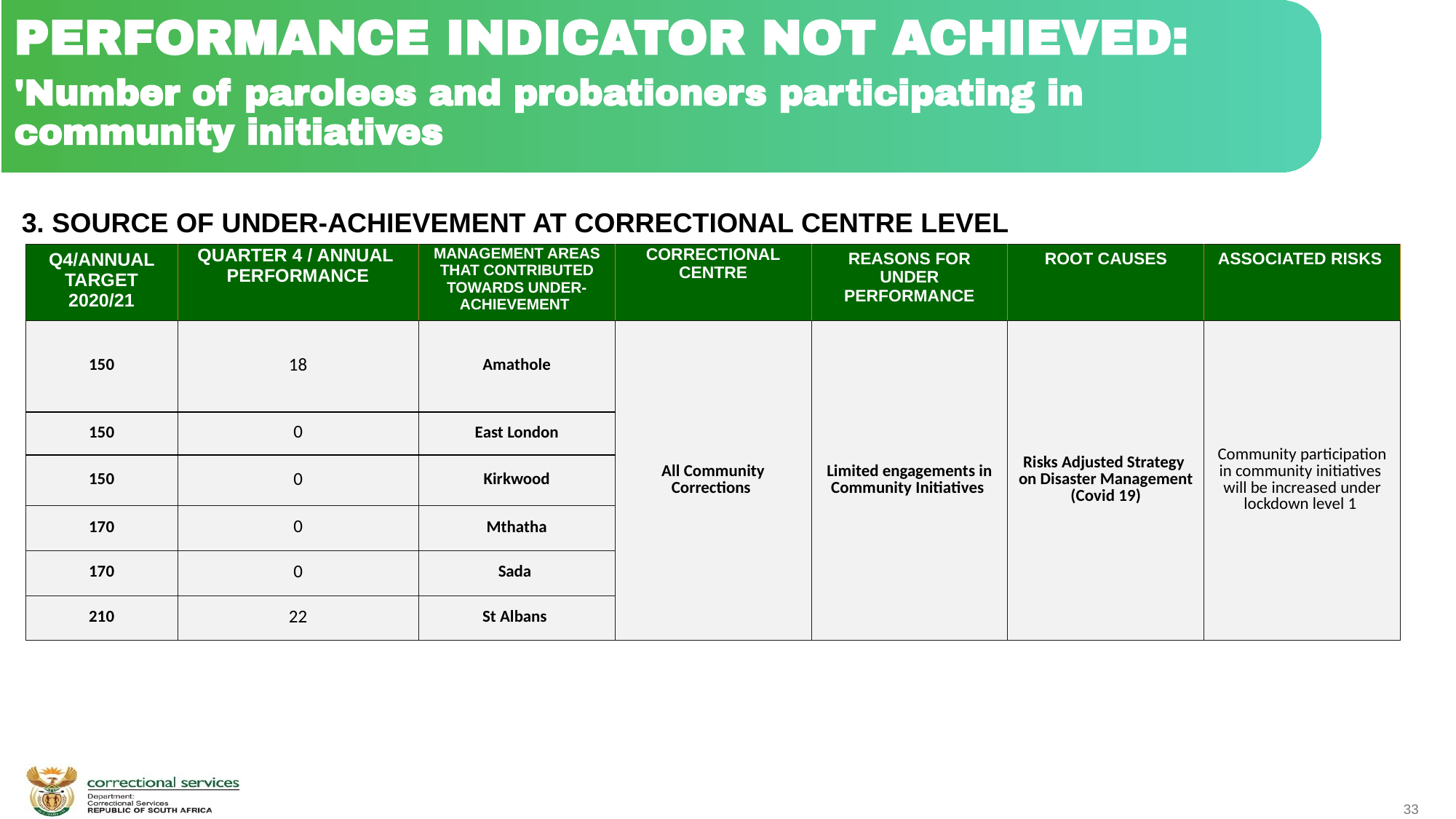

PERFORMANCE INDICATOR NOT ACHIEVED:
'Number of parolees and probationers participating in community initiatives

     3. SOURCE OF UNDER-ACHIEVEMENT AT CORRECTIONAL CENTRE LEVEL
| Q4/ANNUAL TARGET 2020/21 | QUARTER 4 / ANNUAL PERFORMANCE | MANAGEMENT AREAS THAT CONTRIBUTED TOWARDS UNDER-ACHIEVEMENT | CORRECTIONAL CENTRE | REASONS FOR UNDER PERFORMANCE | ROOT CAUSES | ASSOCIATED RISKS |
| --- | --- | --- | --- | --- | --- | --- |
| 150 | 18 | Amathole | All Community Corrections | Limited engagements in Community Initiatives | Risks Adjusted Strategy on Disaster Management (Covid 19) | Community participation in community initiatives will be increased under lockdown level 1 |
| 150 | 0 | East London |  |  |  |  |
| 150 | 0 | Kirkwood |  |  |  |  |
| 170 | 0 | Mthatha |  |  |  |  |
| 170 | 0 | Sada |  |  |  |  |
| 210 | 22 | St Albans |  |  |  |  |